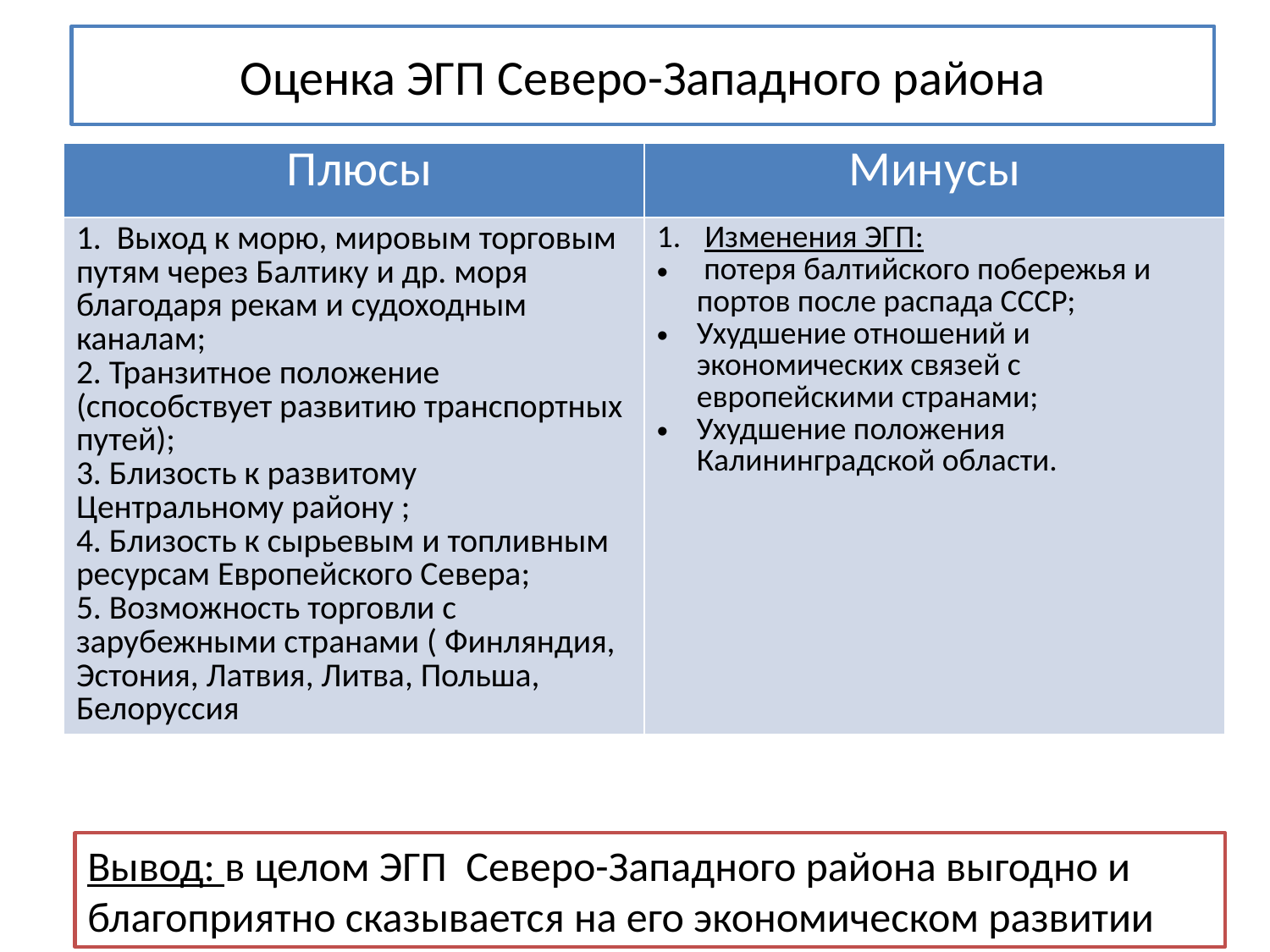

# Оценка ЭГП Северо-Западного района
| Плюсы | Минусы |
| --- | --- |
| 1. Выход к морю, мировым торговым путям через Балтику и др. моря благодаря рекам и судоходным каналам; 2. Транзитное положение (способствует развитию транспортных путей); 3. Близость к развитому Центральному району ; 4. Близость к сырьевым и топливным ресурсам Европейского Севера; 5. Возможность торговли с зарубежными странами ( Финляндия, Эстония, Латвия, Литва, Польша, Белоруссия | Изменения ЭГП: потеря балтийского побережья и портов после распада СССР; Ухудшение отношений и экономических связей с европейскими странами; Ухудшение положения Калининградской области. |
Вывод: в целом ЭГП  Северо-Западного района выгодно и благоприятно сказывается на его экономическом развитии